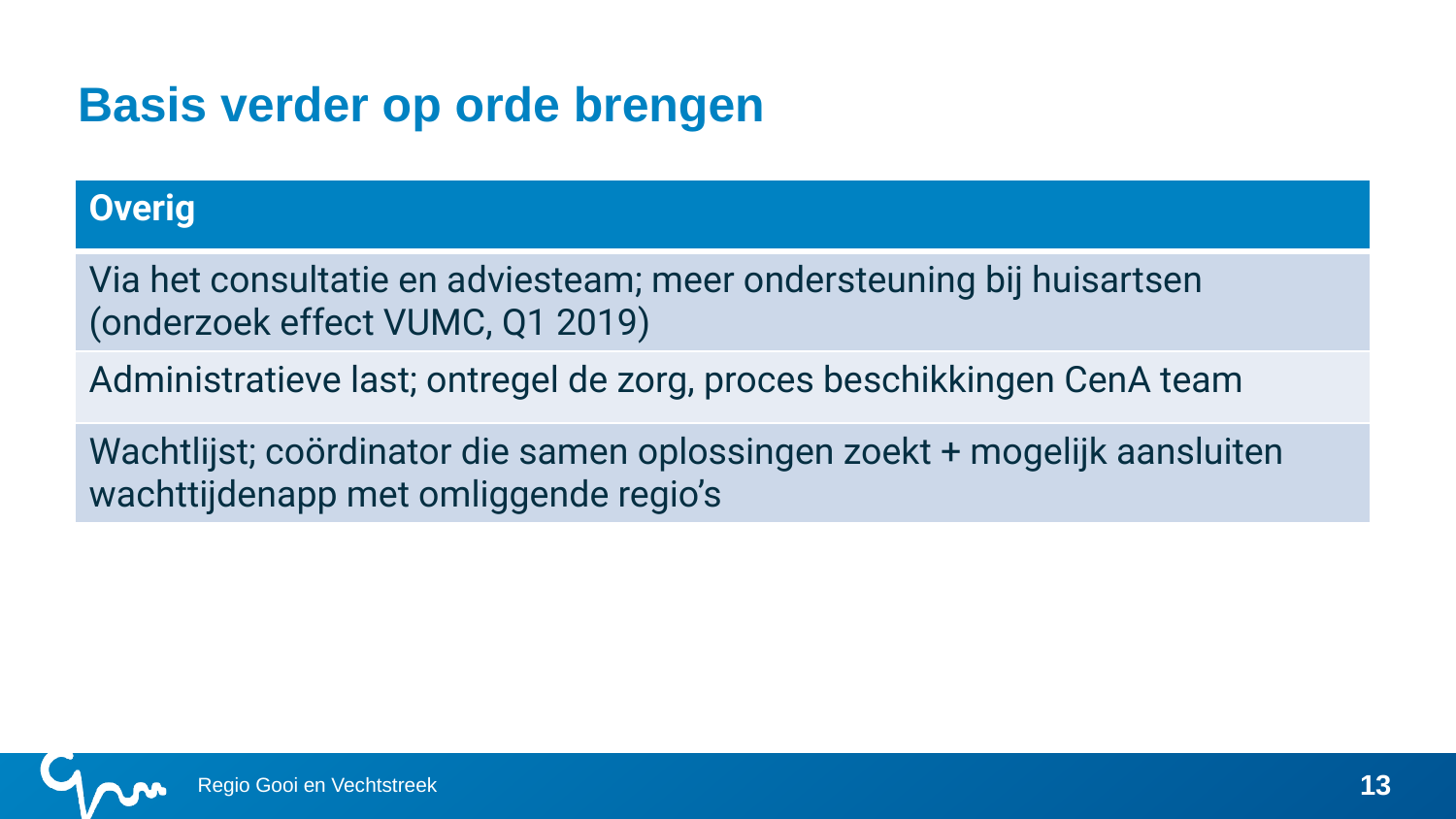

# Basis verder op orde brengen
| Overig |
| --- |
| Via het consultatie en adviesteam; meer ondersteuning bij huisartsen (onderzoek effect VUMC, Q1 2019) |
| Administratieve last; ontregel de zorg, proces beschikkingen CenA team |
| Wachtlijst; coördinator die samen oplossingen zoekt + mogelijk aansluiten wachttijdenapp met omliggende regio’s |